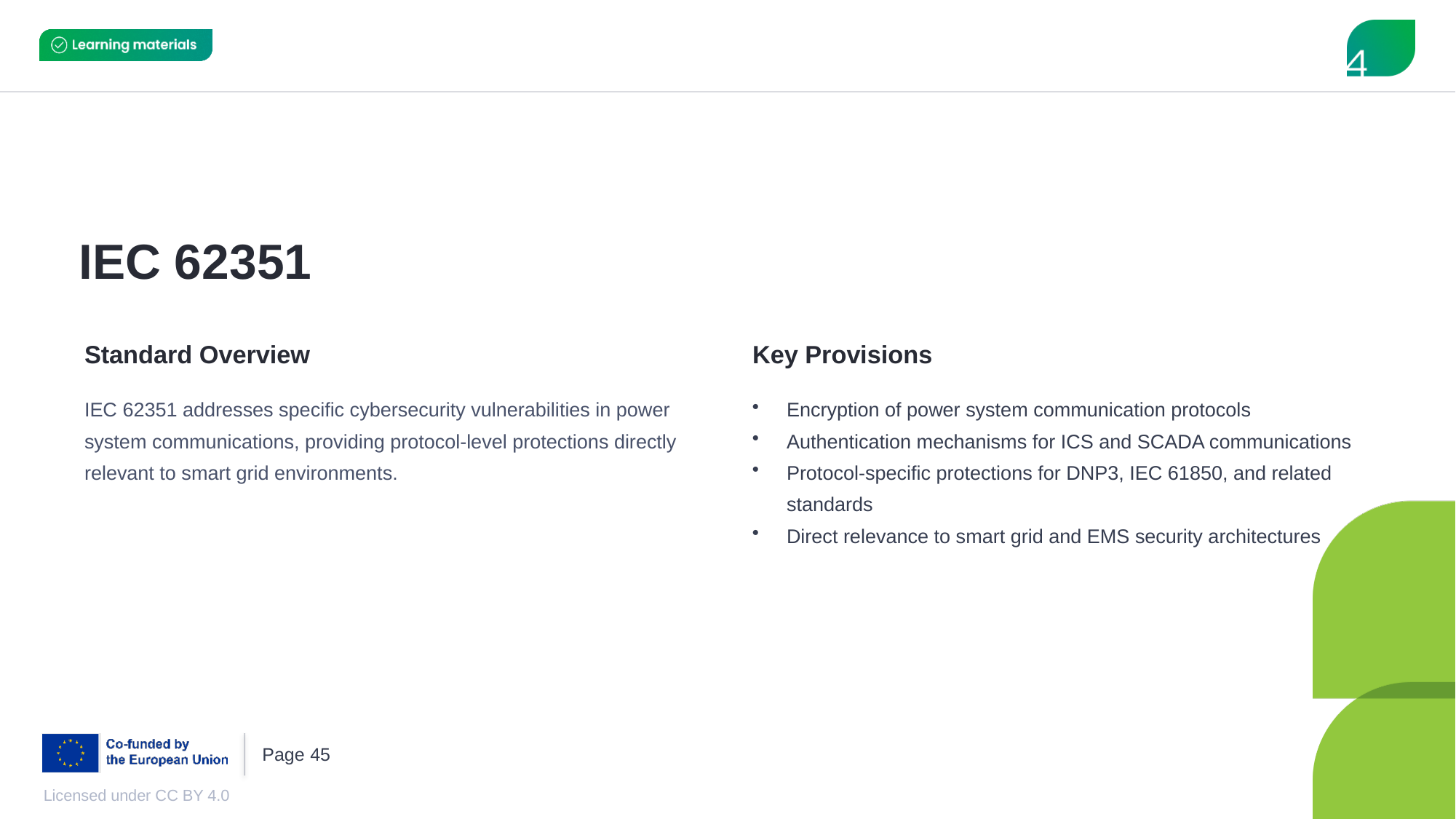

IEC 62351
Standard Overview
Key Provisions
Encryption of power system communication protocols
Authentication mechanisms for ICS and SCADA communications
Protocol-specific protections for DNP3, IEC 61850, and related standards
Direct relevance to smart grid and EMS security architectures
IEC 62351 addresses specific cybersecurity vulnerabilities in power system communications, providing protocol-level protections directly relevant to smart grid environments.